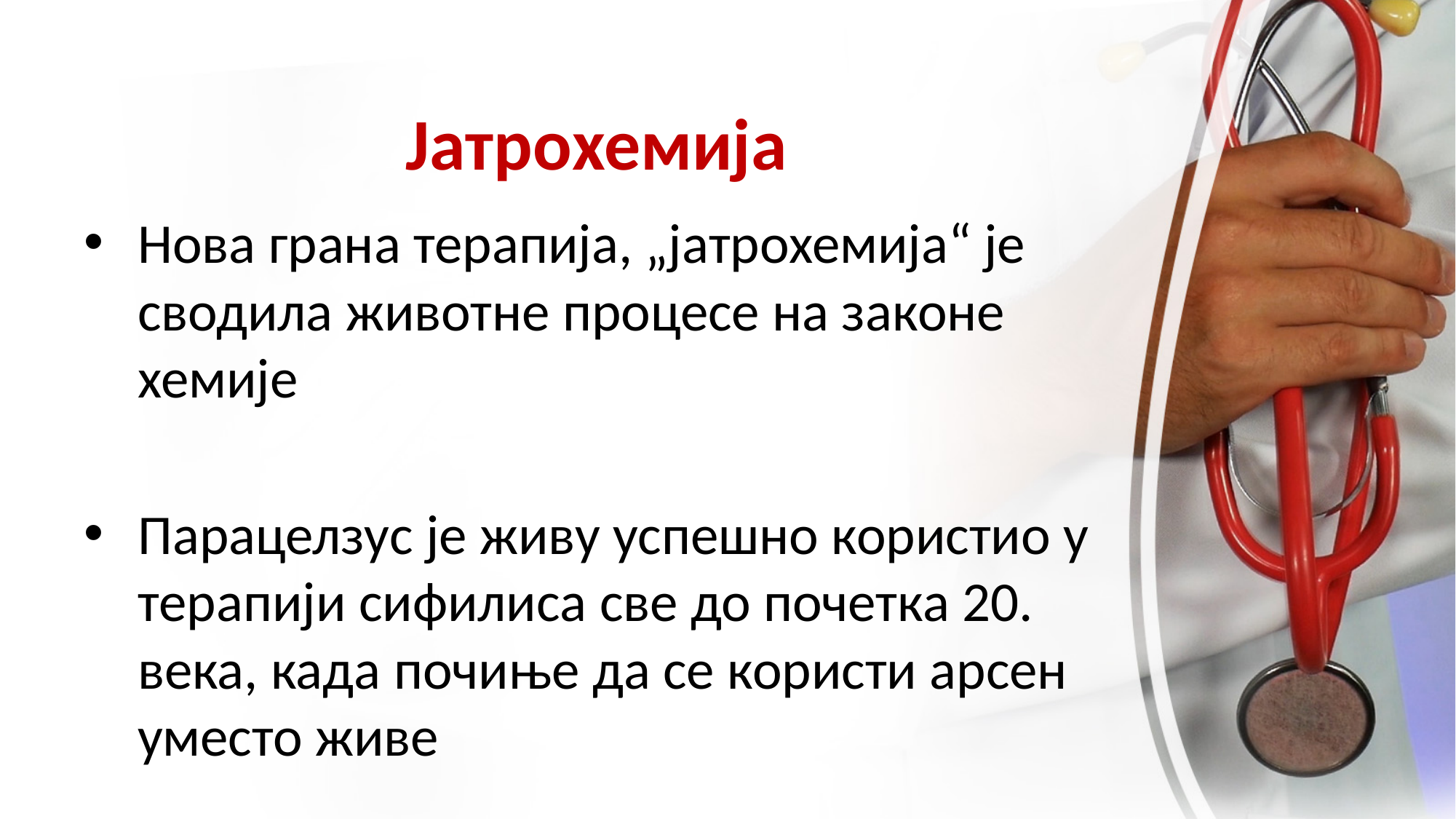

# Јатрохемија
Нова грана терапија, „јатрохемија“ је сводила животне процесе на законе хемије

Парацелзус је живу успешно користио у терапији сифилиса све до почетка 20. века, када почиње да се користи арсен уместо живе